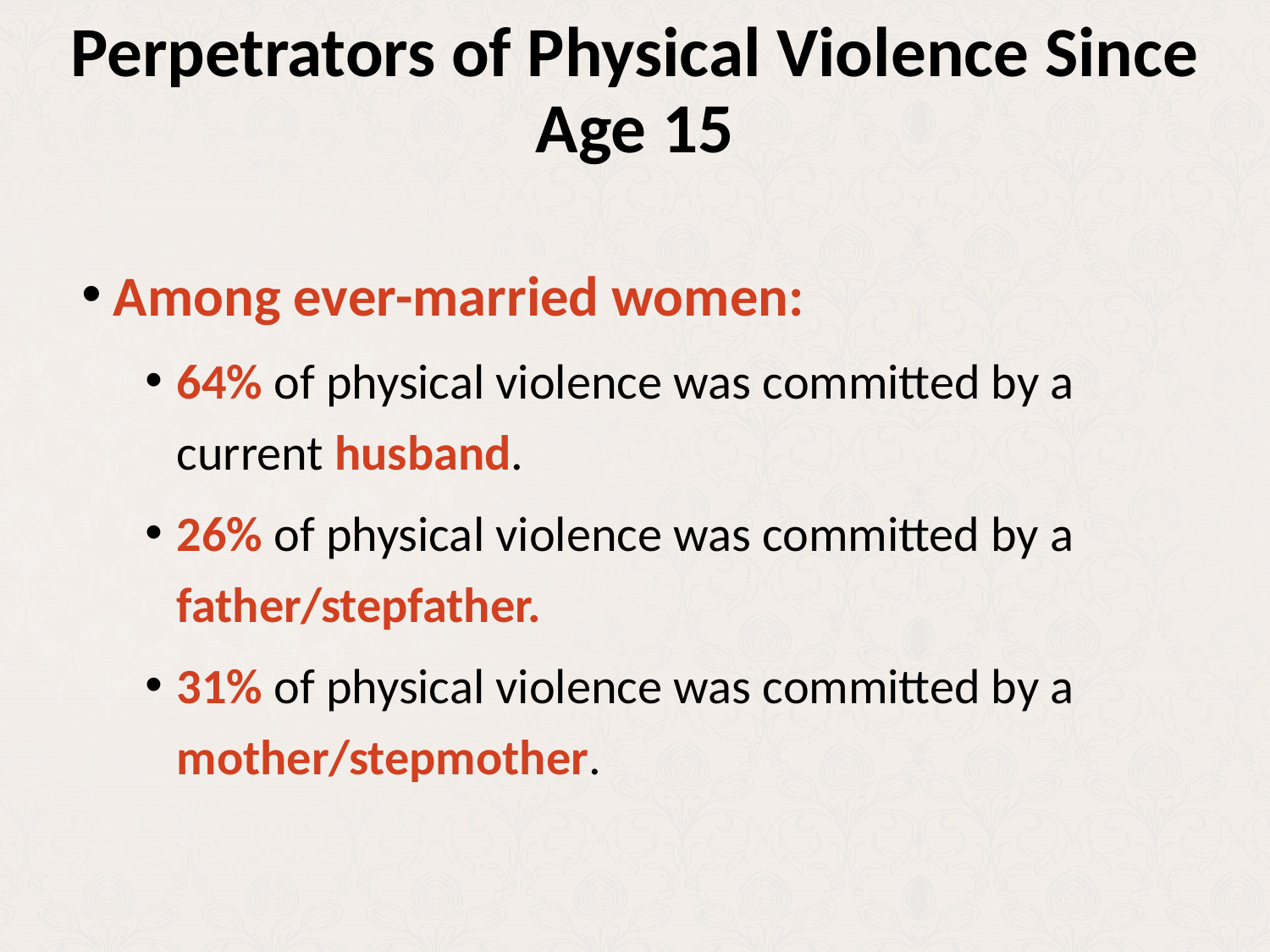

# Perpetrators of Physical Violence Since Age 15
Among ever-married women:
64% of physical violence was committed by a current husband.
26% of physical violence was committed by a father/stepfather.
31% of physical violence was committed by a mother/stepmother.